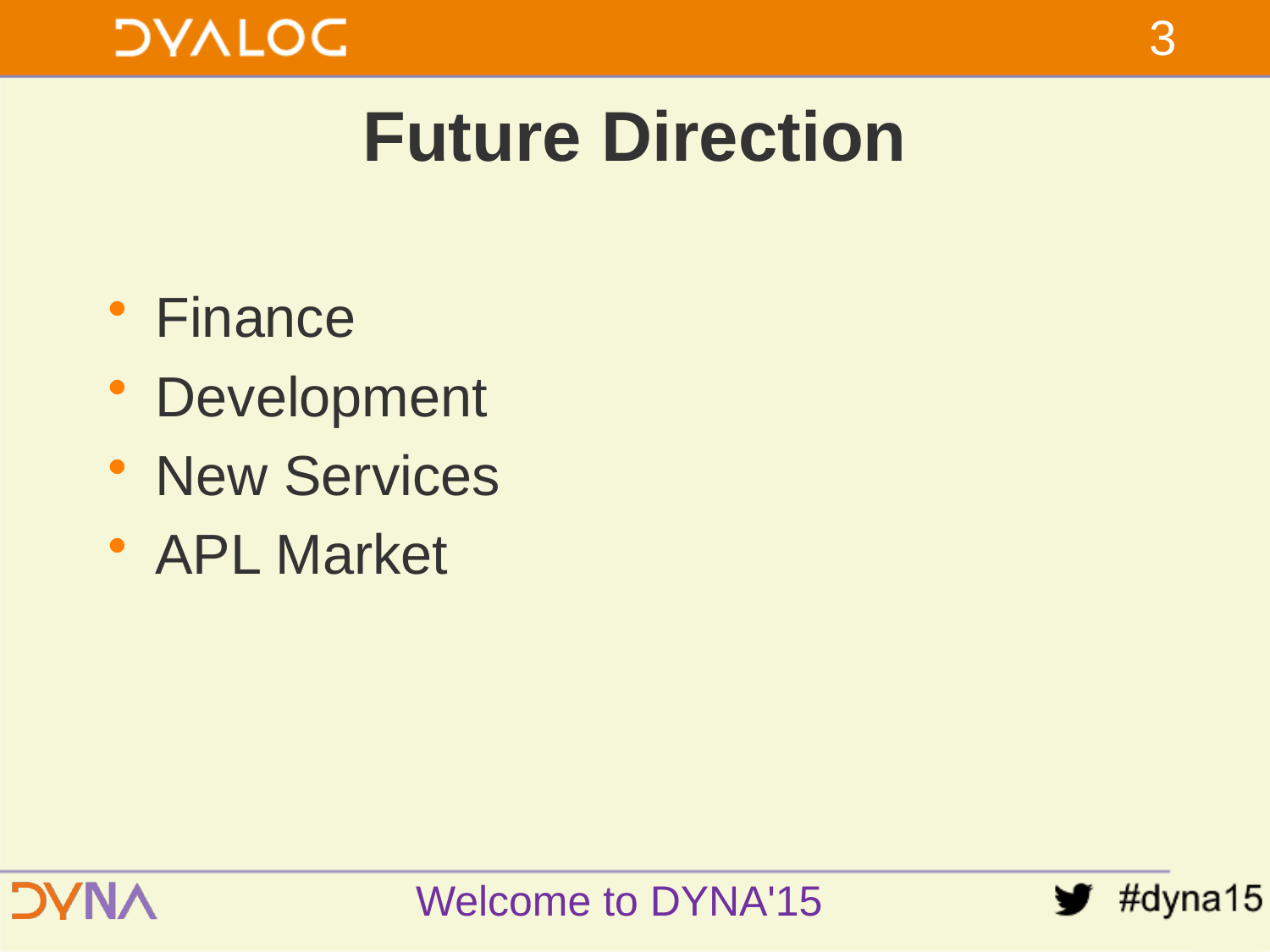

3
# Future Direction
Finance
Development
New Services
APL Market

Welcome to DYNA'15